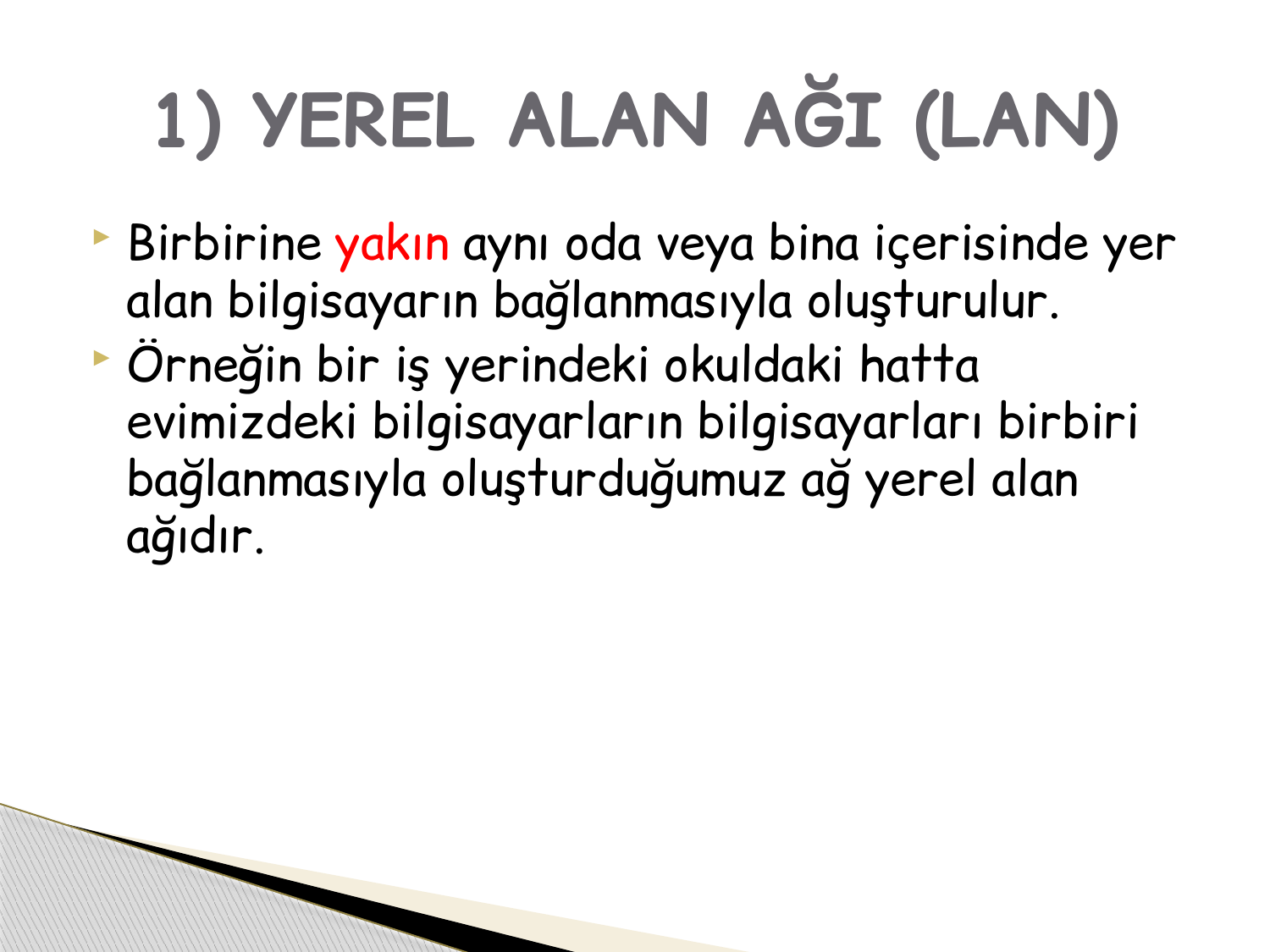

# 1) YEREL ALAN AĞI (LAN)
Birbirine yakın aynı oda veya bina içerisinde yer alan bilgisayarın bağlanmasıyla oluşturulur.
Örneğin bir iş yerindeki okuldaki hatta evimizdeki bilgisayarların bilgisayarları birbiri bağlanmasıyla oluşturduğumuz ağ yerel alan ağıdır.